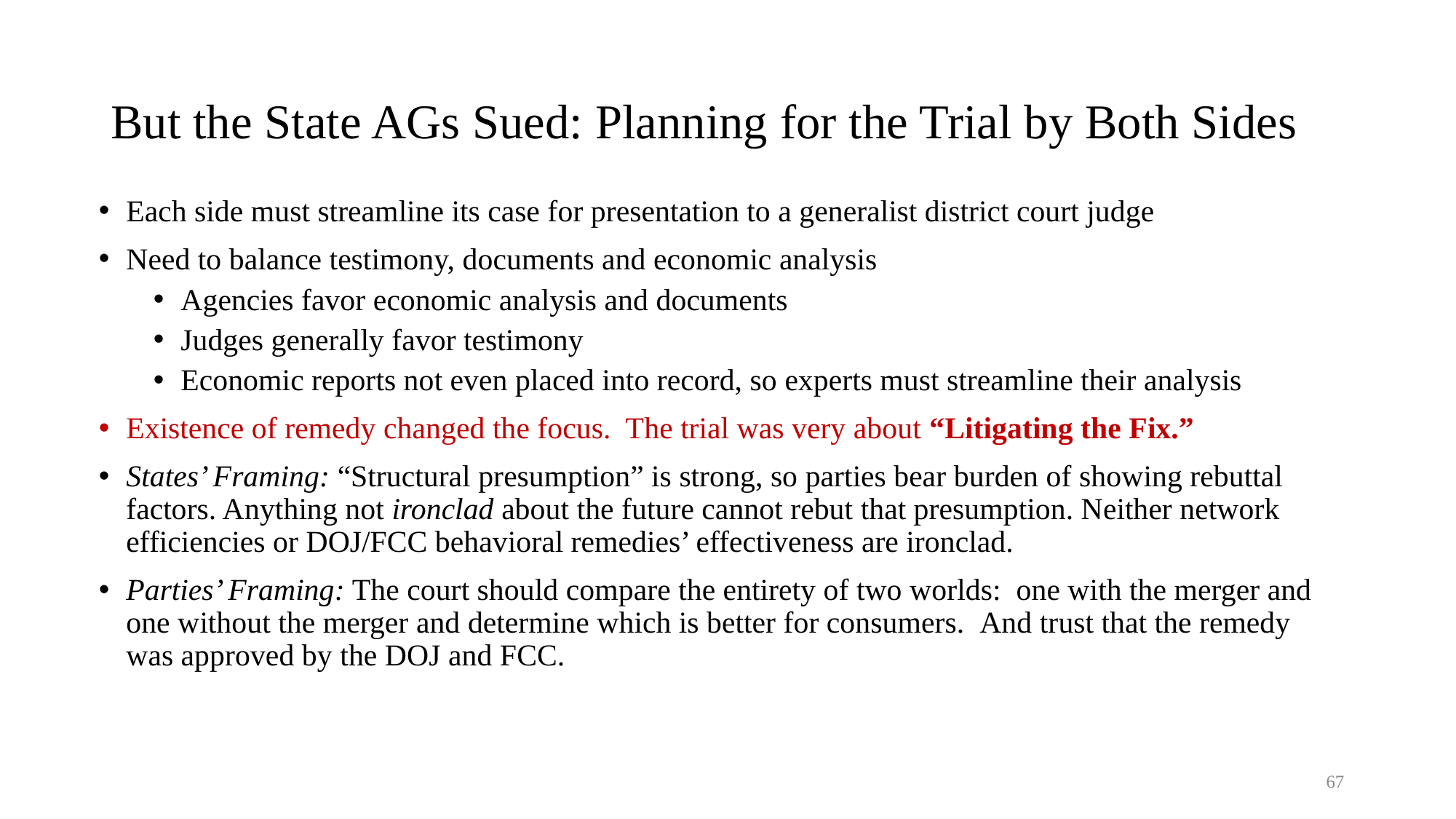

# But the State AGs Sued: Planning for the Trial by Both Sides
Each side must streamline its case for presentation to a generalist district court judge
Need to balance testimony, documents and economic analysis
Agencies favor economic analysis and documents
Judges generally favor testimony
Economic reports not even placed into record, so experts must streamline their analysis
Existence of remedy changed the focus.  The trial was very about “Litigating the Fix.”
States’ Framing: “Structural presumption” is strong, so parties bear burden of showing rebuttal factors. Anything not ironclad about the future cannot rebut that presumption. Neither network efficiencies or DOJ/FCC behavioral remedies’ effectiveness are ironclad.
Parties’ Framing: The court should compare the entirety of two worlds:  one with the merger and one without the merger and determine which is better for consumers.  And trust that the remedy was approved by the DOJ and FCC.
67